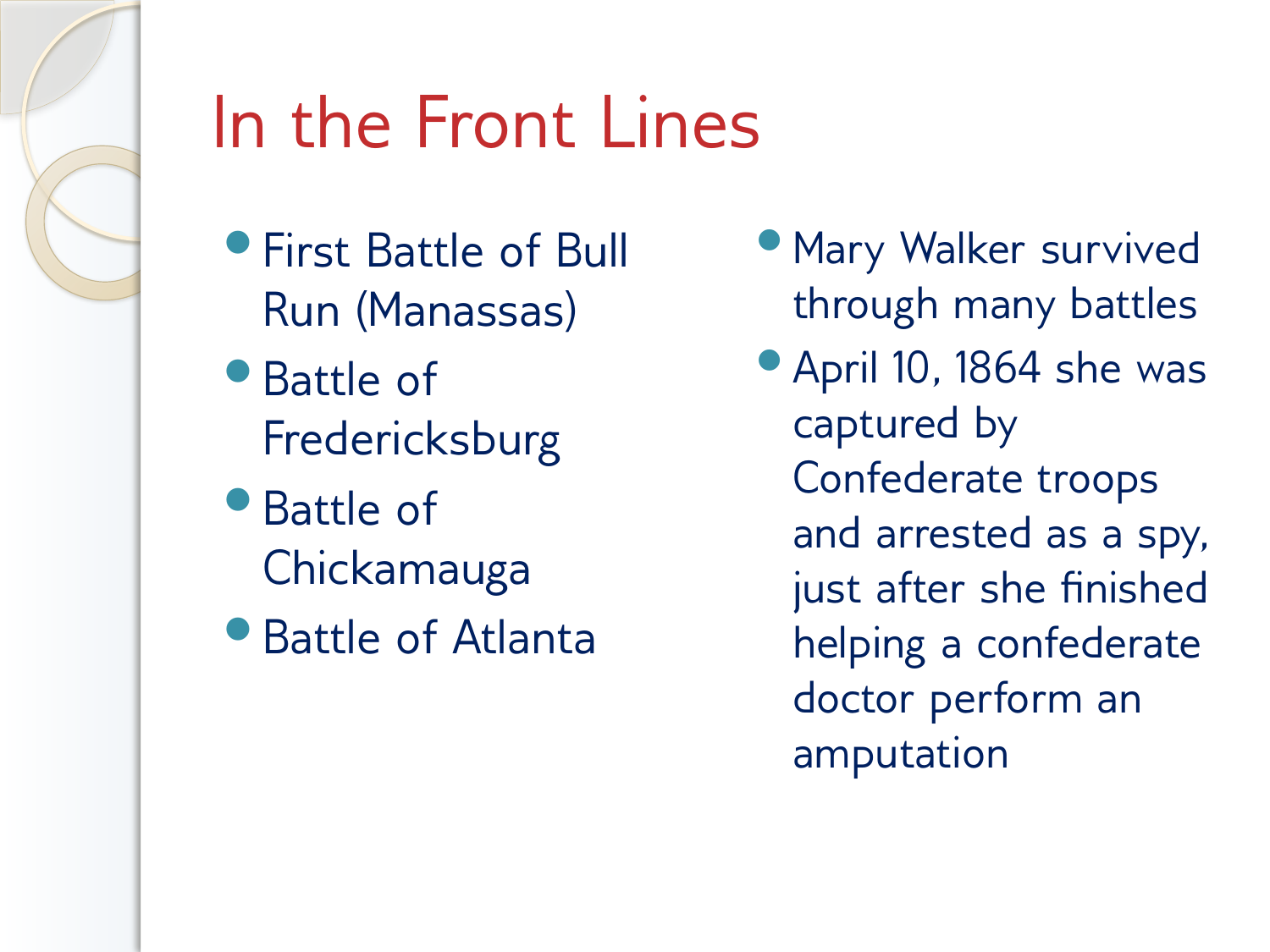

# In the Front Lines
First Battle of Bull Run (Manassas)
Battle of Fredericksburg
Battle of Chickamauga
Battle of Atlanta

Mary Walker survived through many battles
April 10, 1864 she was captured by Confederate troops and arrested as a spy, just after she finished helping a confederate doctor perform an amputation